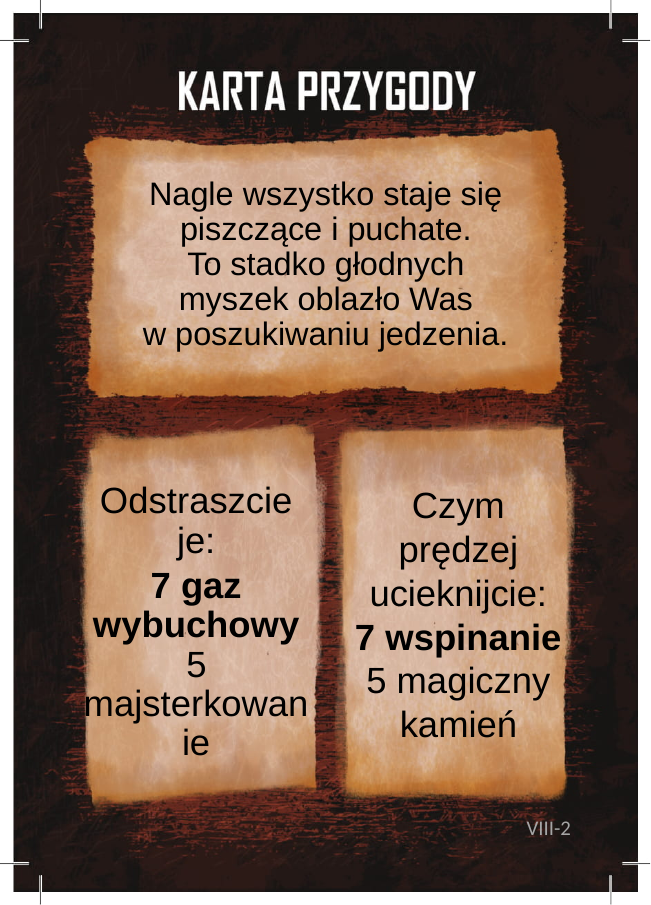

# Nagle wszystko staje się piszczące i puchate. To stadko głodnych myszek oblazło Was w poszukiwaniu jedzenia.
Odstraszcie je:
7 gaz wybuchowy
5 majsterkowanie
Czym prędzej ucieknijcie:
7 wspinanie
5 magiczny kamień
VIII-2